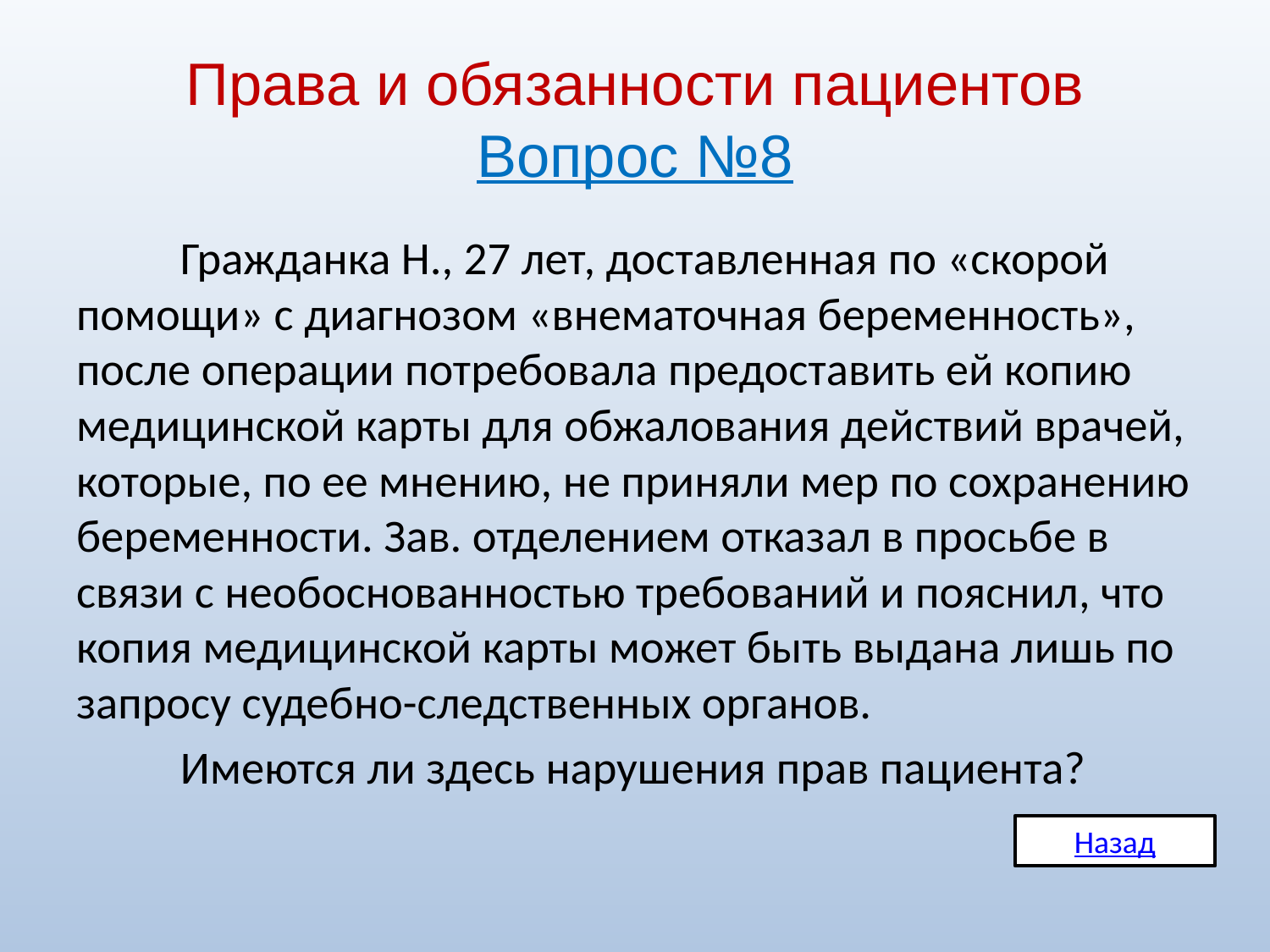

# Права и обязанности пациентов Вопрос №8
	Гражданка Н., 27 лет, доставленная по «скорой помощи» с диагнозом «внематочная беременность», после операции потребовала предоставить ей копию медицинской карты для обжалования действий врачей, которые, по ее мнению, не приняли мер по сохранению беременности. Зав. отделением отказал в просьбе в связи с необоснованностью требований и пояснил, что копия медицинской карты может быть выдана лишь по запросу судебно-следственных органов.
	Имеются ли здесь нарушения прав пациента?

Назад